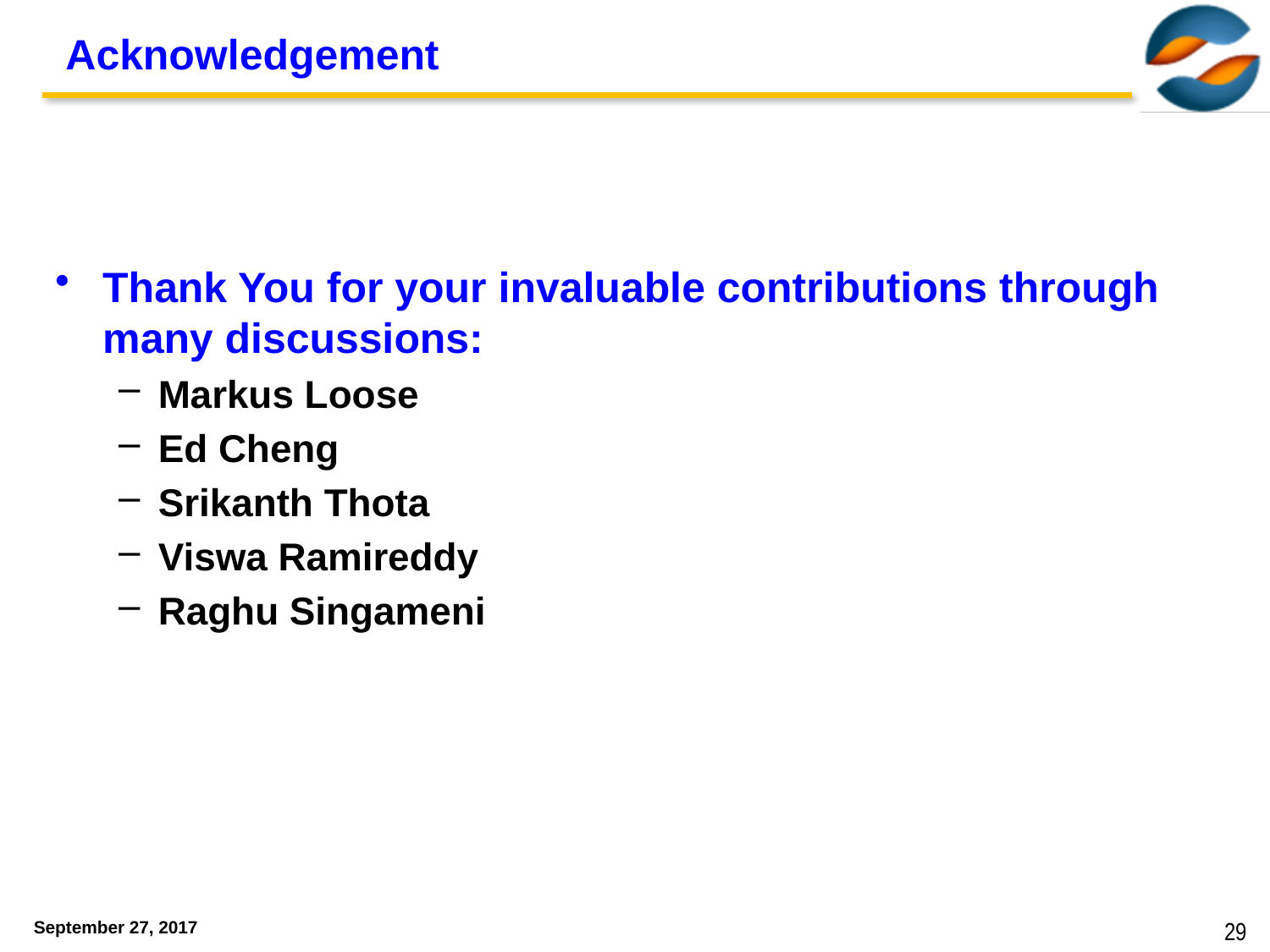

# Acknowledgement
Thank You for your invaluable contributions through many discussions:
Markus Loose
Ed Cheng
Srikanth Thota
Viswa Ramireddy
Raghu Singameni
September 27, 2017
29